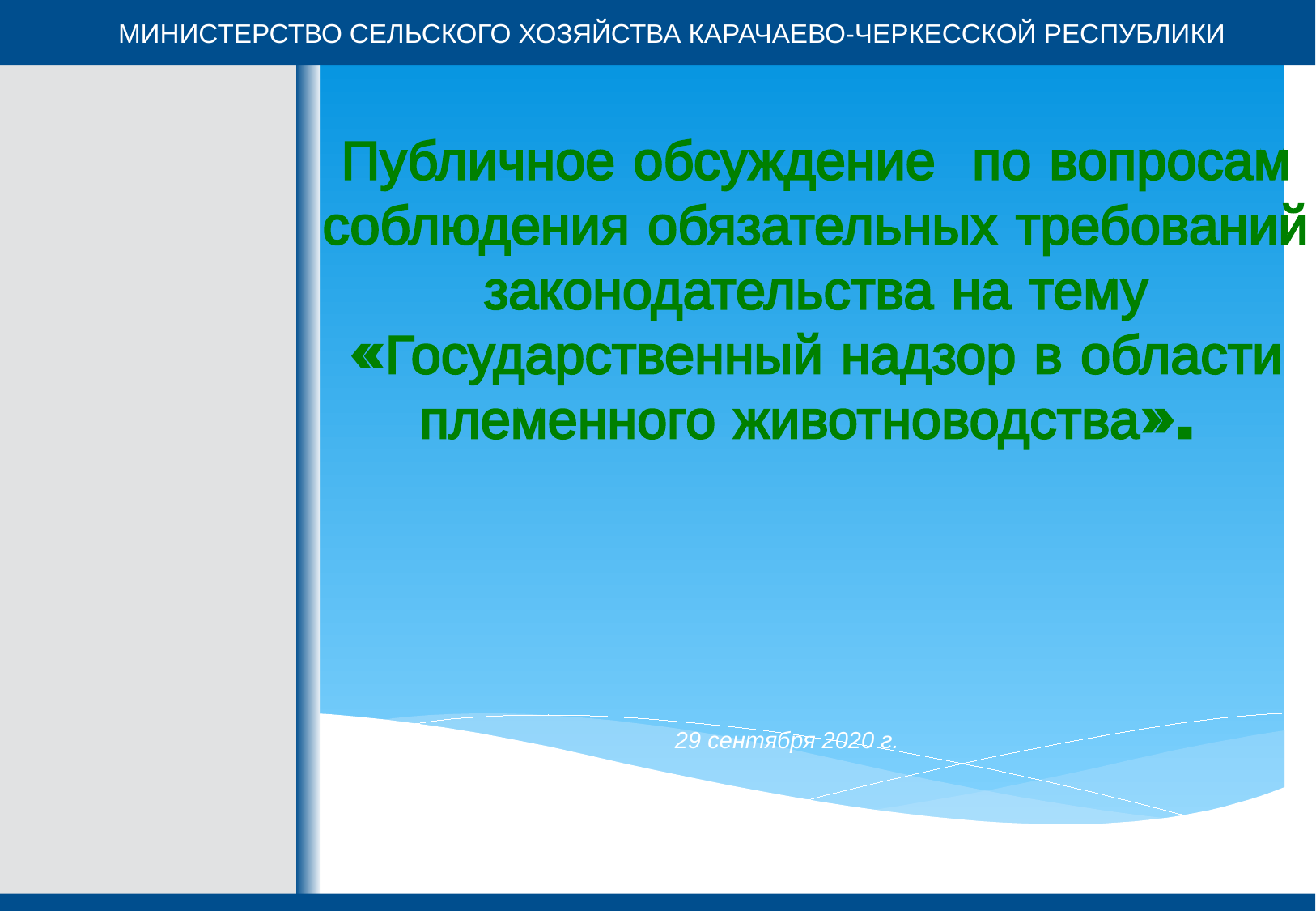

МИНИСТЕРСТВО СЕЛЬСКОГО ХОЗЯЙСТВА КАРАЧАЕВО-ЧЕРКЕССКОЙ РЕСПУБЛИКИ
Публичное обсуждение  по вопросам соблюдения обязательных требований законодательства на тему «Государственный надзор в области племенного животноводства».
# 29 сентября 2020 г.